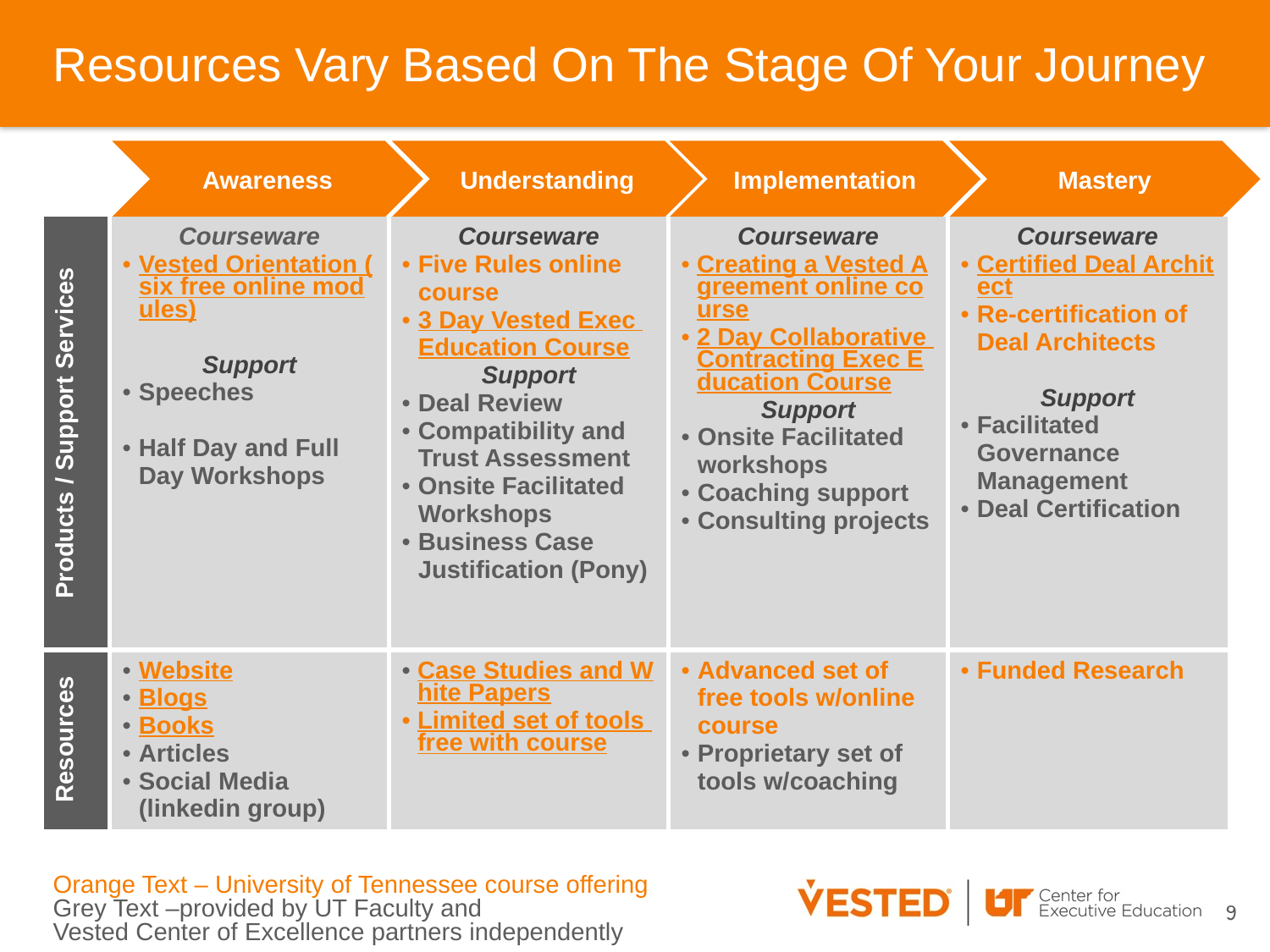

# Resources Vary Based On The Stage Of Your Journey
Awareness
Understanding
Implementation
Mastery
| Products / Support Services | Courseware Vested Orientation (six free online modules) Support Speeches Half Day and Full Day Workshops | Courseware Five Rules online course 3 Day Vested Exec Education Course Support Deal Review Compatibility and Trust Assessment Onsite Facilitated Workshops Business Case Justification (Pony) | Courseware Creating a Vested Agreement online course 2 Day Collaborative Contracting Exec Education Course Support Onsite Facilitated workshops Coaching support Consulting projects | Courseware Certified Deal Architect Re-certification of Deal Architects Support Facilitated Governance Management Deal Certification |
| --- | --- | --- | --- | --- |
| Resources | Website Blogs Books Articles Social Media (linkedin group) | Case Studies and White Papers Limited set of tools free with course | Advanced set of free tools w/online course Proprietary set of tools w/coaching | Funded Research |
Orange Text – University of Tennessee course offering
Grey Text –provided by UT Faculty and
Vested Center of Excellence partners independently
9